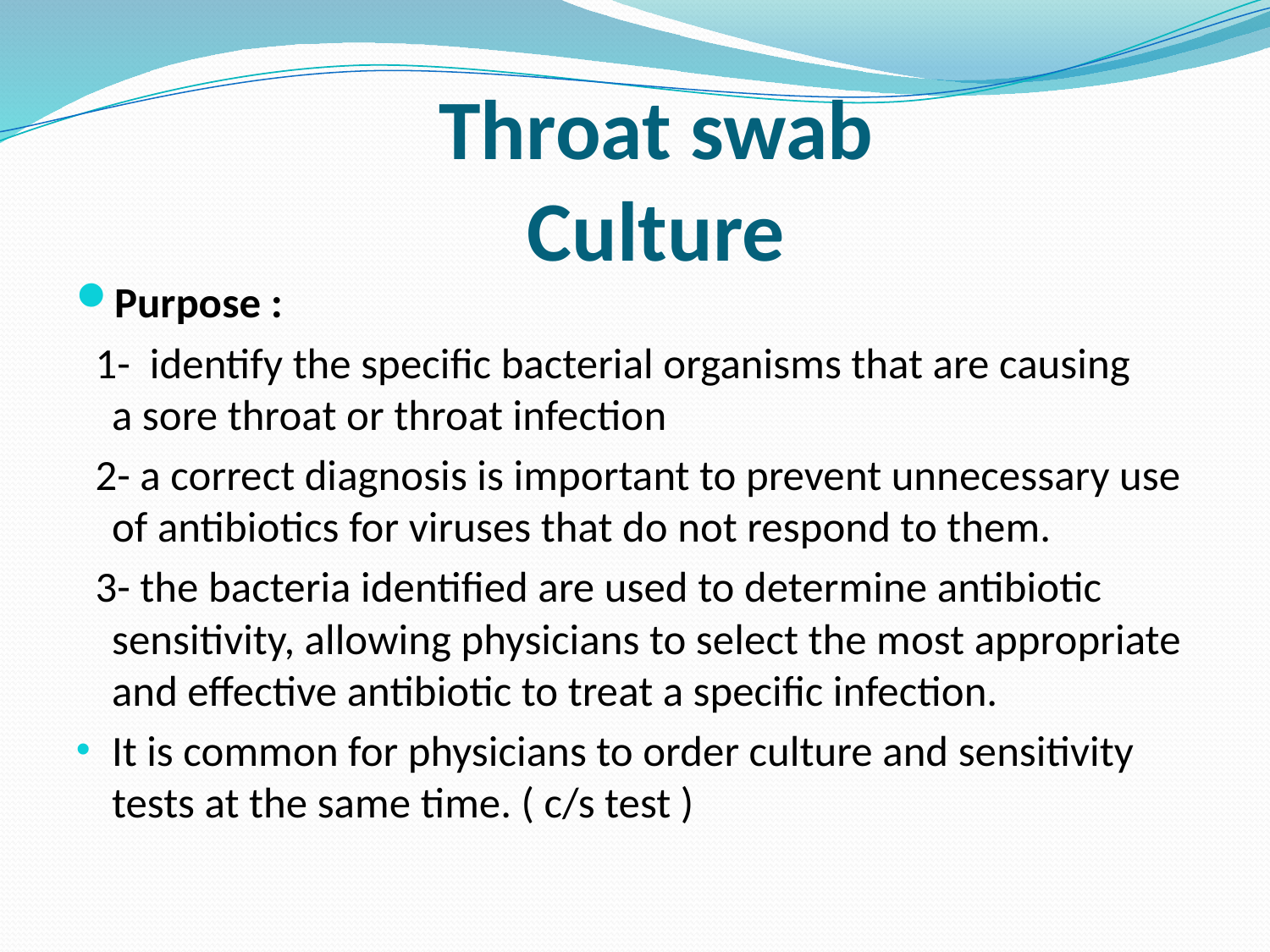

Throat swab
Culture
Purpose :
  1-  identify the specific bacterial organisms that are causing a sore throat or throat infection
  2- a correct diagnosis is important to prevent unnecessary use of antibiotics for viruses that do not respond to them.
  3- the bacteria identified are used to determine antibiotic sensitivity, allowing physicians to select the most appropriate and effective antibiotic to treat a specific infection.
It is common for physicians to order culture and sensitivity tests at the same time. ( c/s test )